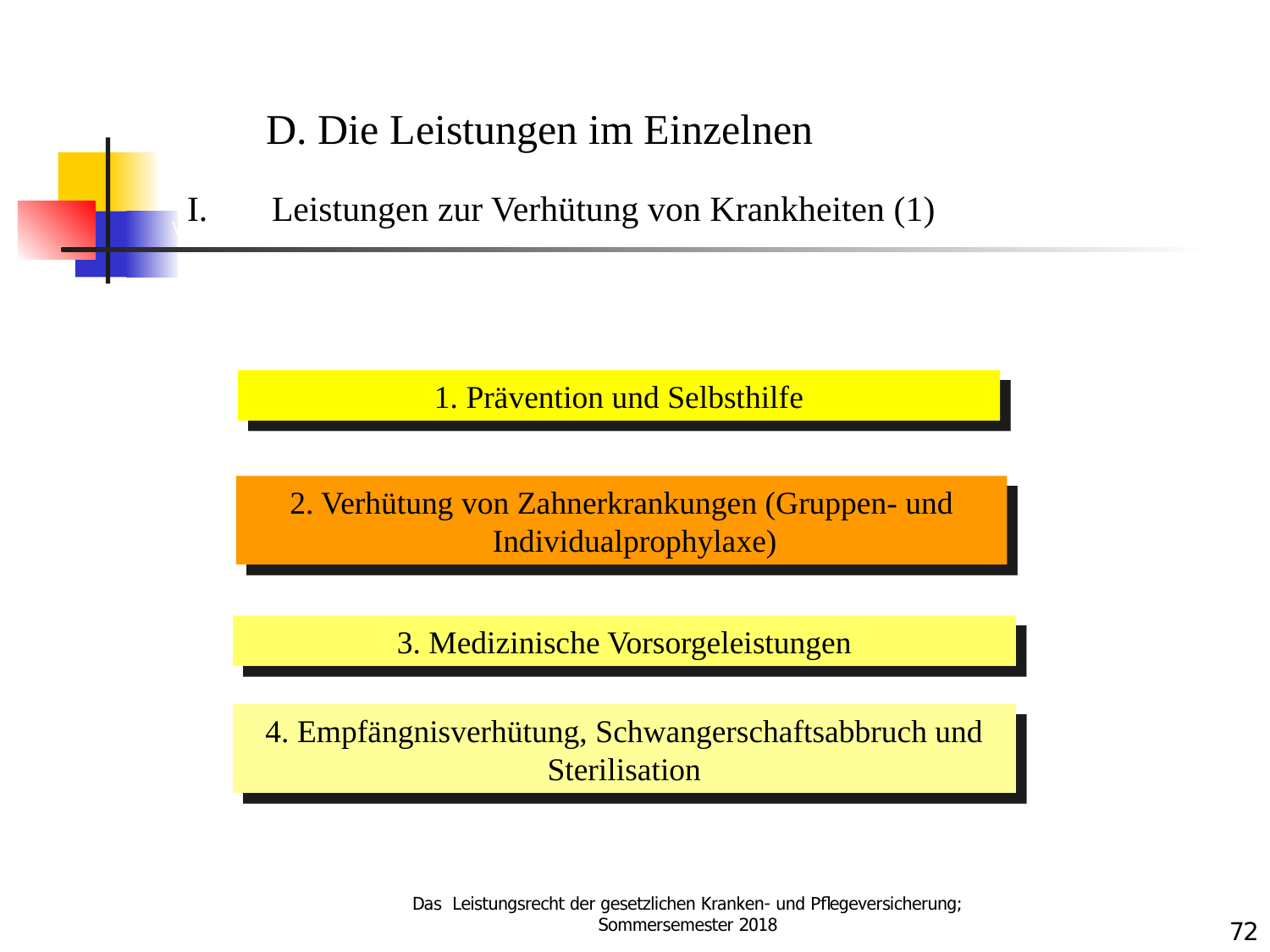

Verhütung v. Krankheiten 1
D. Die Leistungen im Einzelnen

Leistungen zur Verhütung von Krankheiten (1)
1. Prävention und Selbsthilfe
2. Verhütung von Zahnerkrankungen (Gruppen- und Individualprophylaxe)
3. Medizinische Vorsorgeleistungen
4. Empfängnisverhütung, Schwangerschaftsabbruch und Sterilisation
Das  Leistungsrecht der gesetzlichen Kranken- und Pflegeversicherung; Sommersemester 2018
72